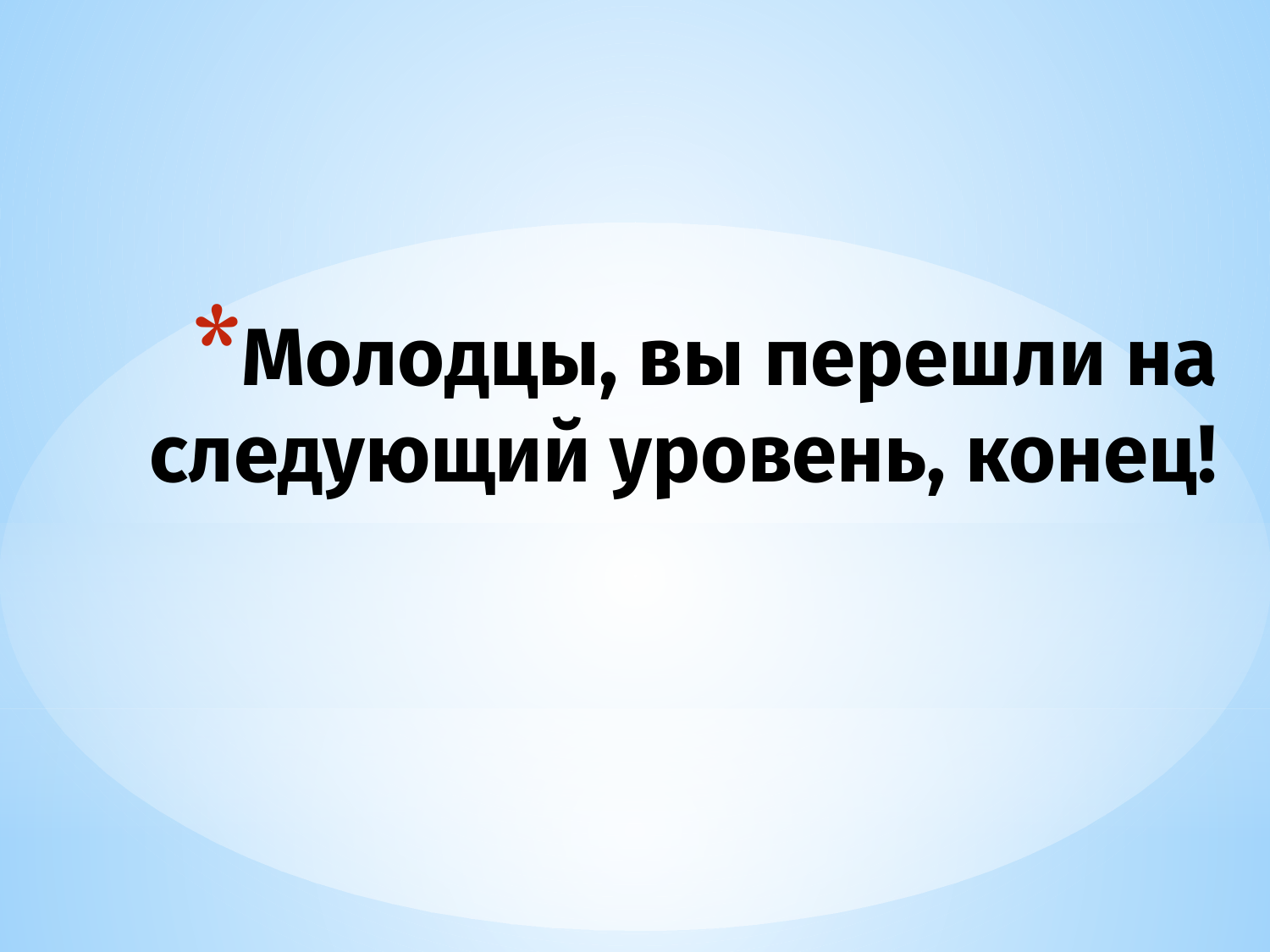

# Молодцы, вы перешли на следующий уровень, конец!